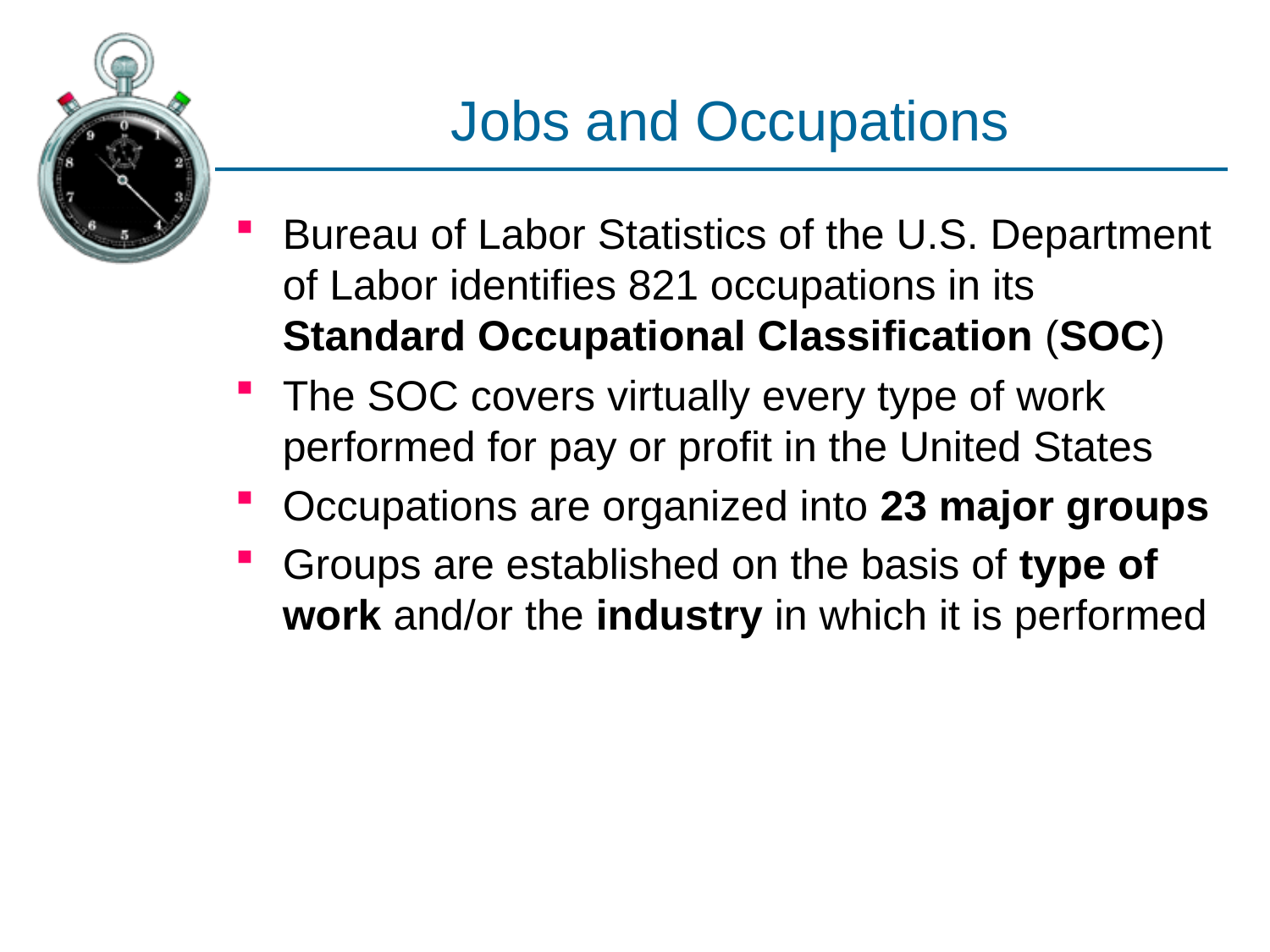

# Jobs and Occupations
Bureau of Labor Statistics of the U.S. Department of Labor identifies 821 occupations in its Standard Occupational Classification (SOC)
The SOC covers virtually every type of work performed for pay or profit in the United States
Occupations are organized into 23 major groups
Groups are established on the basis of type of work and/or the industry in which it is performed